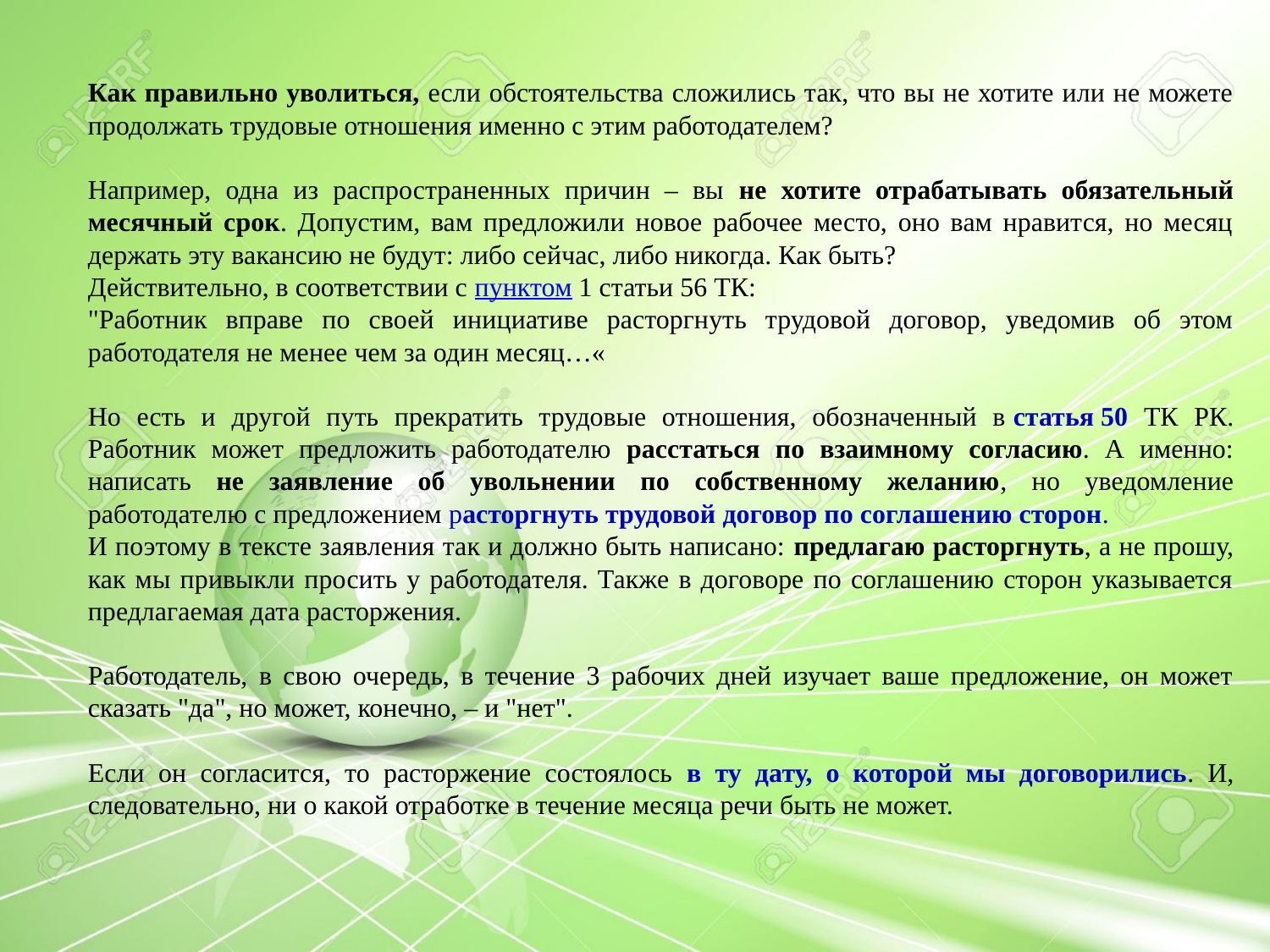

Как правильно уволиться, если обстоятельства сложились так, что вы не хотите или не можете продолжать трудовые отношения именно с этим работодателем?

Например, одна из распространенных причин – вы не хотите отрабатывать обязательный месячный срок. Допустим, вам предложили новое рабочее место, оно вам нравится, но месяц держать эту вакансию не будут: либо сейчас, либо никогда. Как быть?
Действительно, в соответствии с пунктом 1 статьи 56 ТК:
"Работник вправе по своей инициативе расторгнуть трудовой договор, уведомив об этом работодателя не менее чем за один месяц…«

Но есть и другой путь прекратить трудовые отношения, обозначенный в статья 50 ТК РК. Работник может предложить работодателю расстаться по взаимному согласию. А именно: написать не заявление об увольнении по собственному желанию, но уведомление работодателю с предложением расторгнуть трудовой договор по соглашению сторон.
И поэтому в тексте заявления так и должно быть написано: предлагаю расторгнуть, а не прошу, как мы привыкли просить у работодателя. Также в договоре по соглашению сторон указывается предлагаемая дата расторжения.

Работодатель, в свою очередь, в течение 3 рабочих дней изучает ваше предложение, он может сказать "да", но может, конечно, – и "нет".

Если он согласится, то расторжение состоялось в ту дату, о которой мы договорились. И, следовательно, ни о какой отработке в течение месяца речи быть не может.